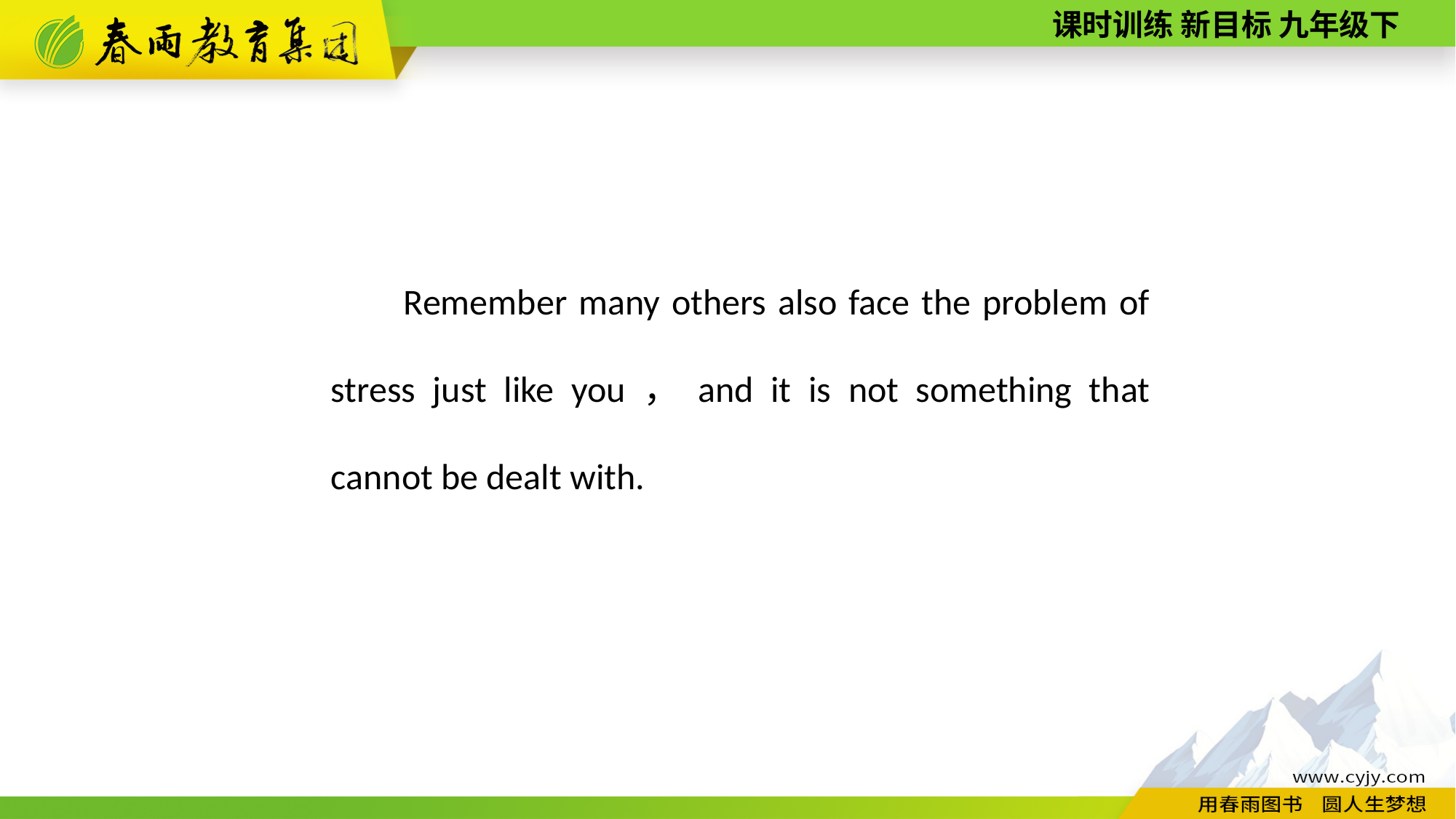

Remember many others also face the problem of stress just like you，and it is not something that cannot be dealt with.